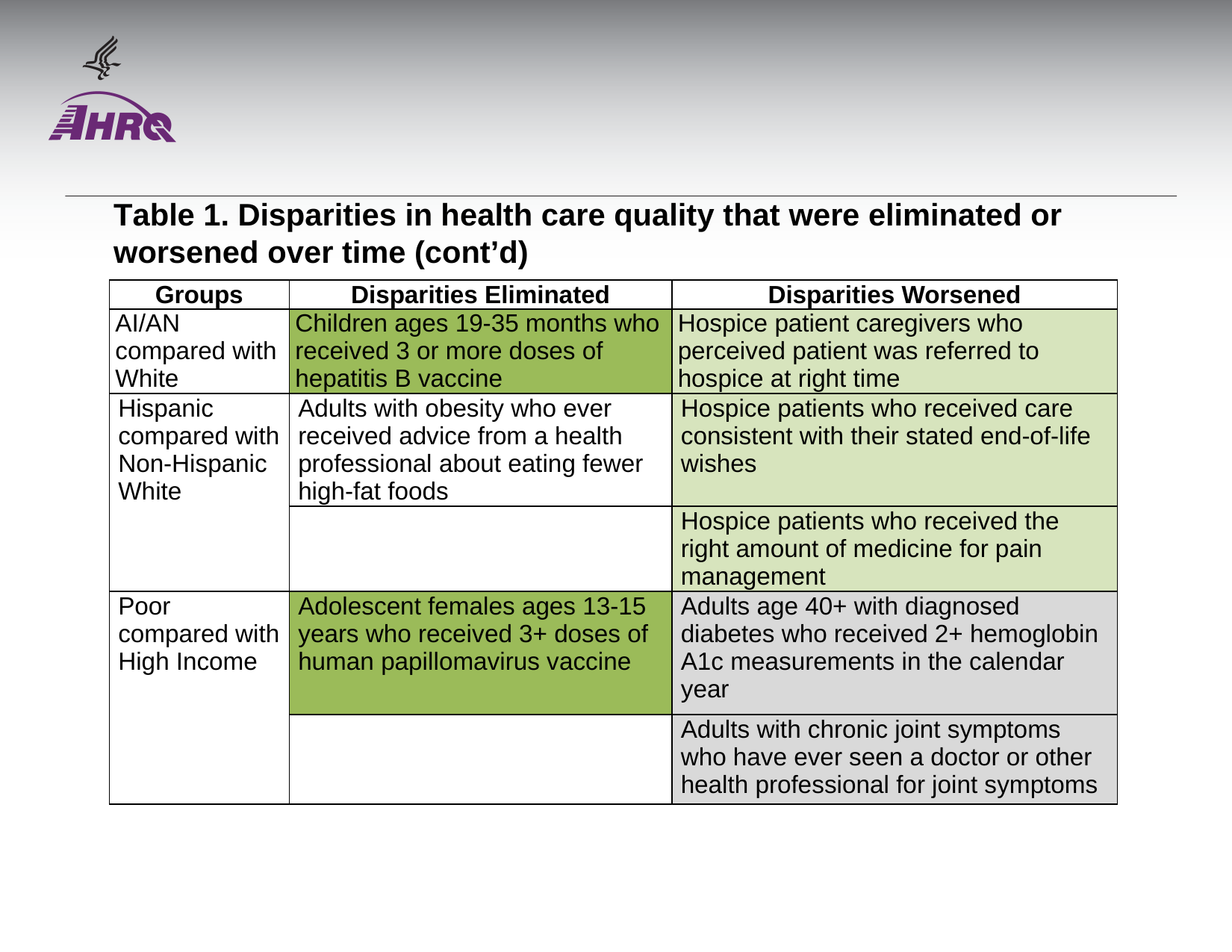

#

Table 1. Disparities in health care quality that were eliminated or worsened over time (cont’d)
| Groups | Disparities Eliminated | Disparities Worsened |
| --- | --- | --- |
| AI/AN compared with White | Children ages 19-35 months who received 3 or more doses of hepatitis B vaccine | Hospice patient caregivers who perceived patient was referred to hospice at right time |
| Hispanic compared with Non-Hispanic White | Adults with obesity who ever received advice from a health professional about eating fewer high-fat foods | Hospice patients who received care consistent with their stated end-of-life wishes |
|  |  | Hospice patients who received the right amount of medicine for pain management |
| Poor compared with High Income | Adolescent females ages 13-15 years who received 3+ doses of human papillomavirus vaccine | Adults age 40+ with diagnosed diabetes who received 2+ hemoglobin A1c measurements in the calendar year |
|  |  | Adults with chronic joint symptoms who have ever seen a doctor or other health professional for joint symptoms |